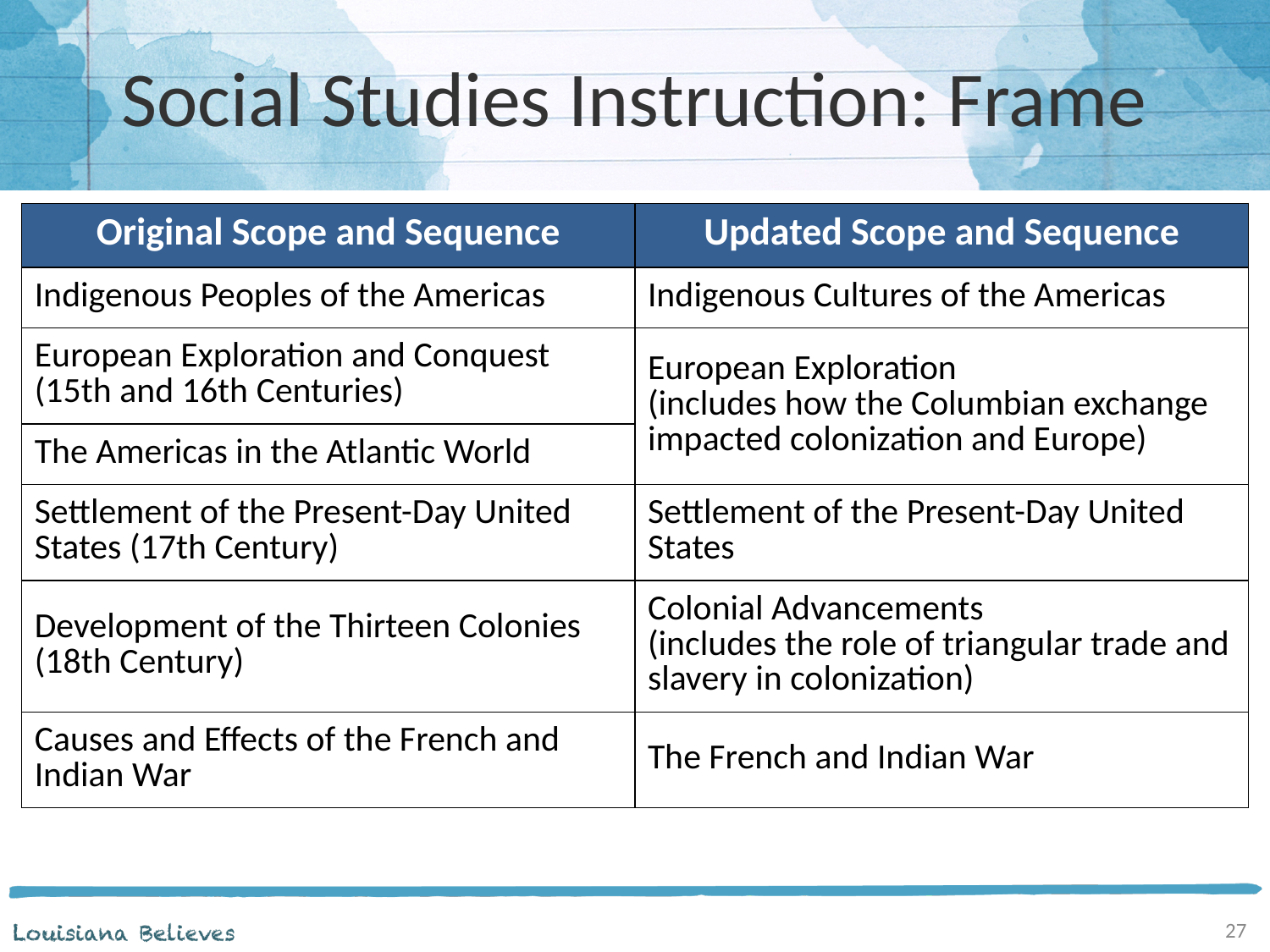

# Social Studies Instruction: Frame
| Original Scope and Sequence | Updated Scope and Sequence |
| --- | --- |
| Indigenous Peoples of the Americas | Indigenous Cultures of the Americas |
| European Exploration and Conquest (15th and 16th Centuries) | European Exploration (includes how the Columbian exchange impacted colonization and Europe) |
| The Americas in the Atlantic World |  |
| Settlement of the Present-Day United States (17th Century) | Settlement of the Present-Day United States |
| Development of the Thirteen Colonies (18th Century) | Colonial Advancements (includes the role of triangular trade and slavery in colonization) |
| Causes and Effects of the French and Indian War | The French and Indian War |
27